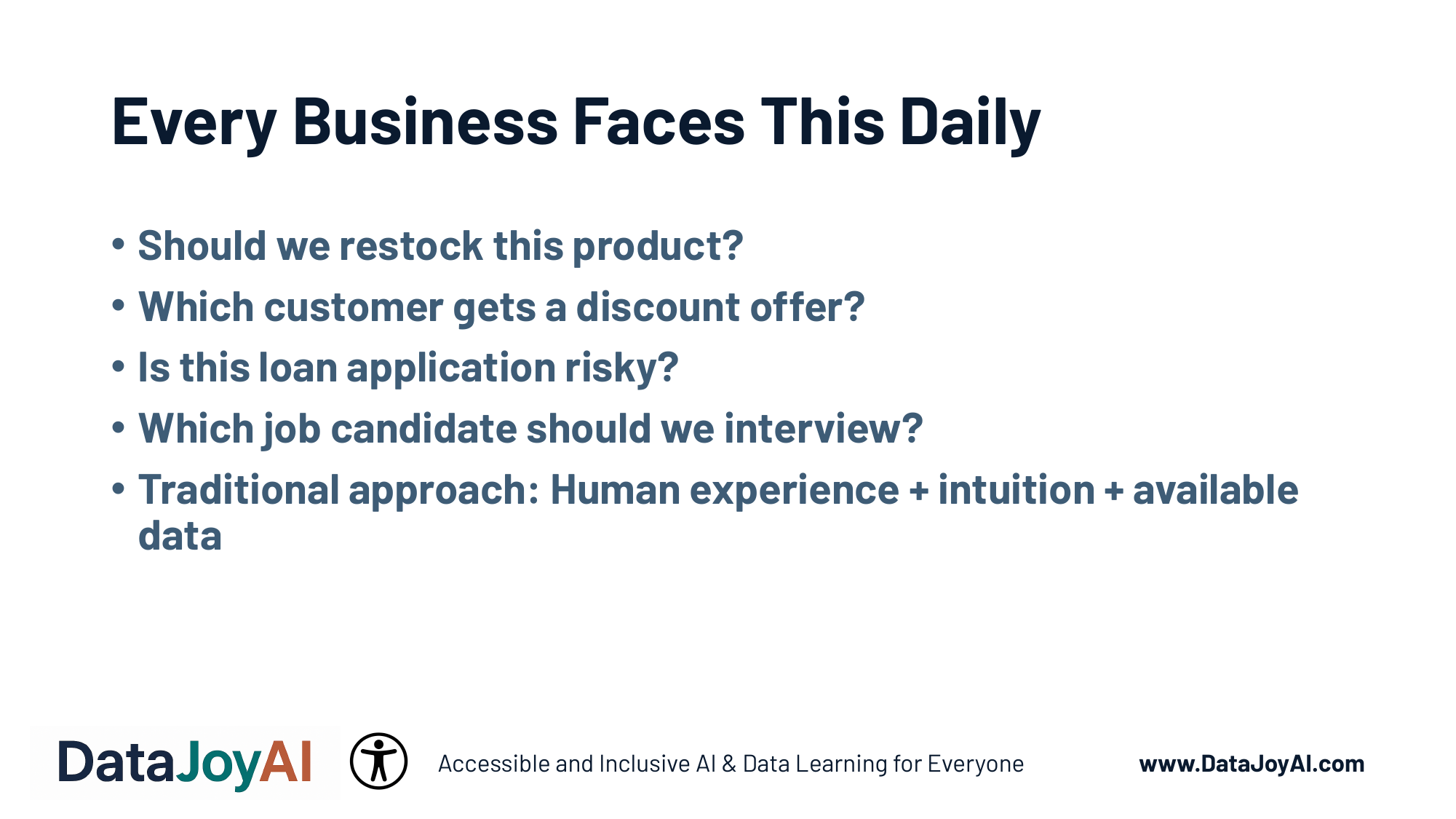

# Every Business Faces This Daily
Should we restock this product?
Which customer gets a discount offer?
Is this loan application risky?
Which job candidate should we interview?
Traditional approach: Human experience + intuition + available data